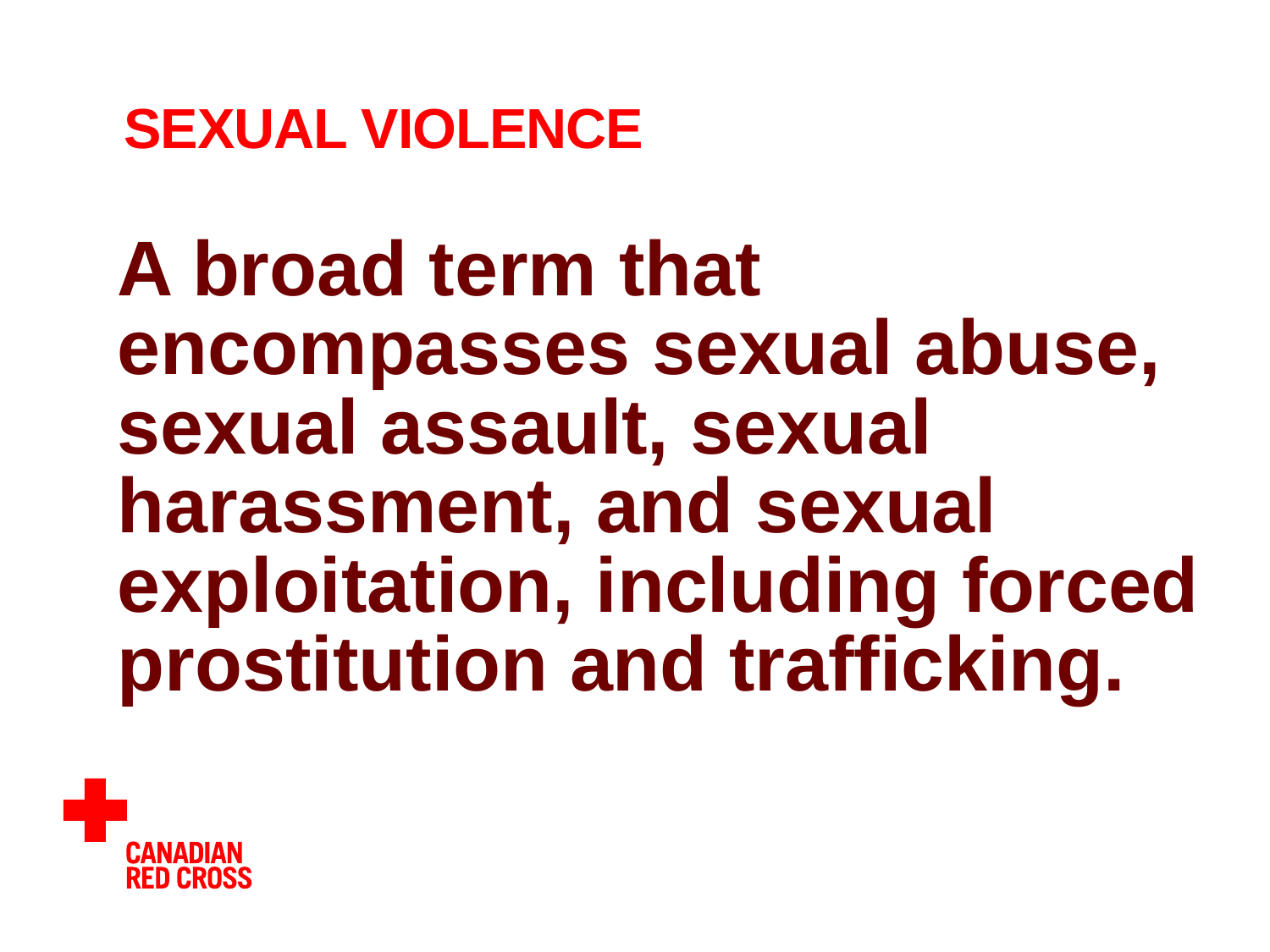

# SEXUAL VIOLENCE

A broad term that encompasses sexual abuse, sexual assault, sexual harassment, and sexual exploitation, including forced prostitution and trafficking.